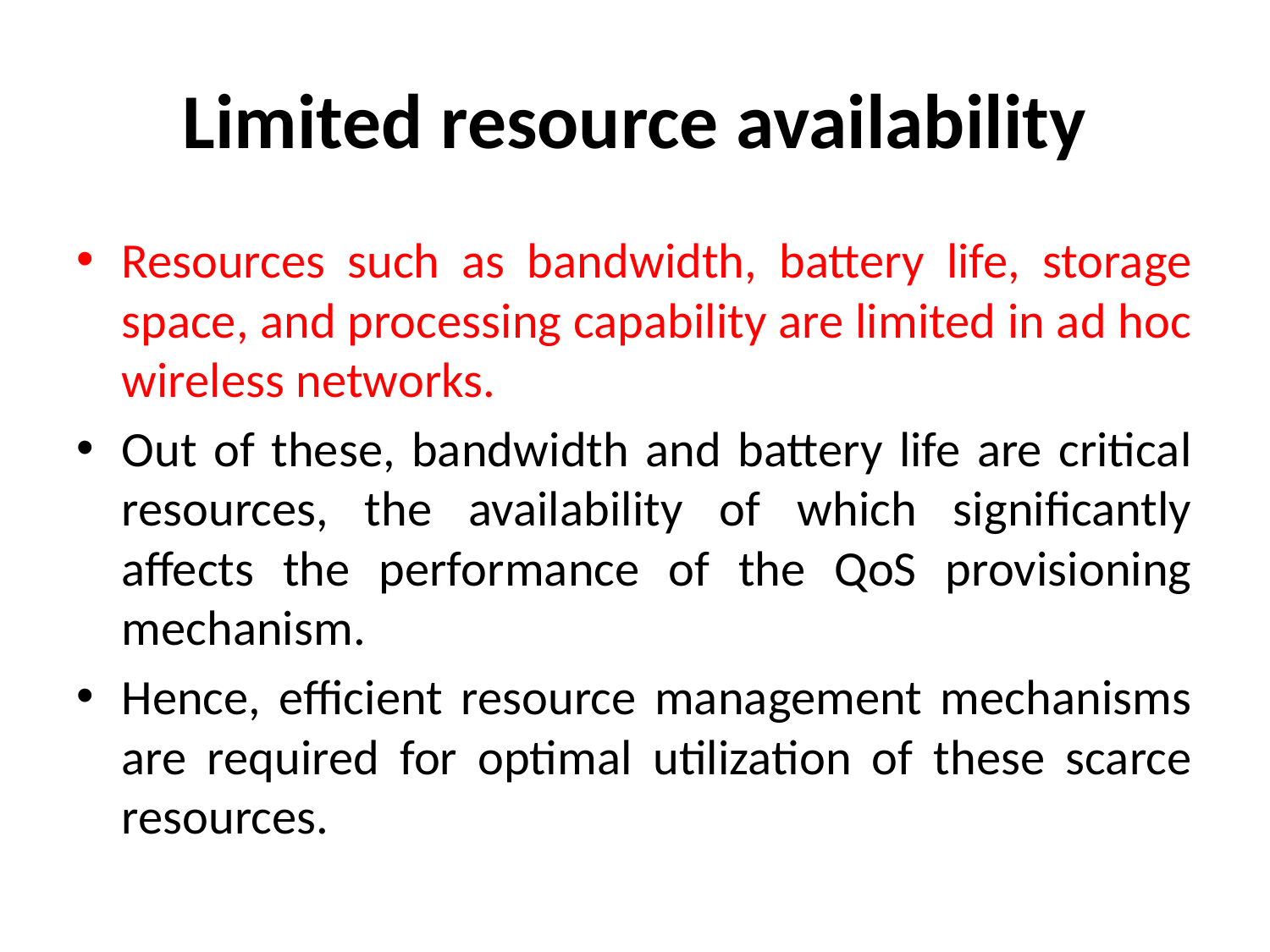

# Limited resource availability
Resources such as bandwidth, battery life, storage space, and processing capability are limited in ad hoc wireless networks.
Out of these, bandwidth and battery life are critical resources, the availability of which significantly affects the performance of the QoS provisioning mechanism.
Hence, efficient resource management mechanisms are required for optimal utilization of these scarce resources.